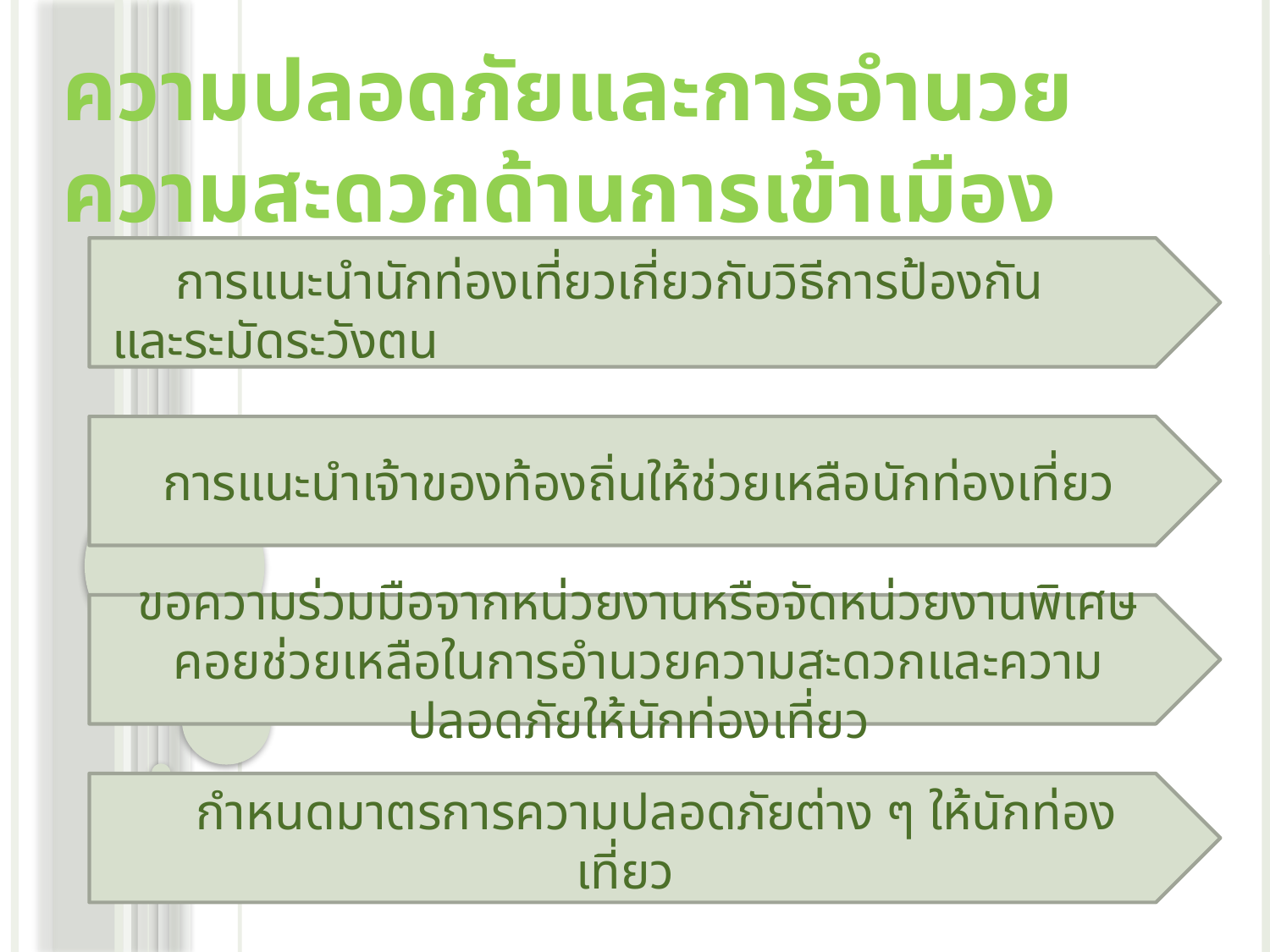

# ความปลอดภัยและการอำนวยความสะดวกด้านการเข้าเมือง

การแนะนำนักท่องเที่ยวเกี่ยวกับวิธีการป้องกันและระมัดระวังตน
การแนะนำเจ้าของท้องถิ่นให้ช่วยเหลือนักท่องเที่ยว
ขอความร่วมมือจากหน่วยงานหรือจัดหน่วยงานพิเศษคอยช่วยเหลือในการอำนวยความสะดวกและความปลอดภัยให้นักท่องเที่ยว

กำหนดมาตรการความปลอดภัยต่าง ๆ ให้นักท่องเที่ยว